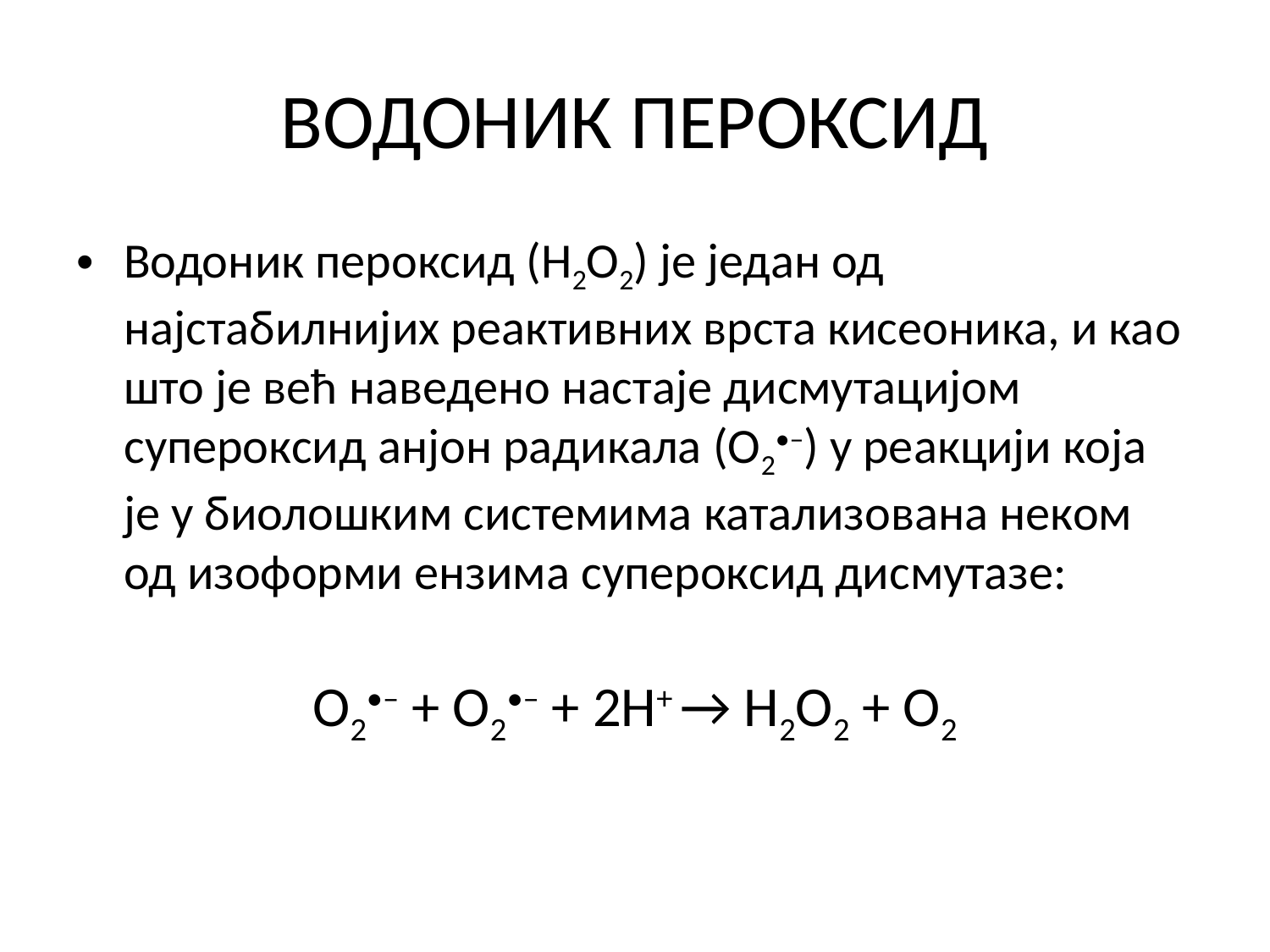

# ВОДОНИК ПЕРОКСИД
Водоник пероксид (Н2О2) је један од најстабилнијих реактивних врста кисеоника, и као што је већ наведено настаје дисмутацијом супероксид анјон радикала (O2•–) у реакцији која је у биолошким системима катализована неком од изоформи ензима супероксид дисмутазе:

O2•– + O2•– + 2H+ → H2O2 + O2